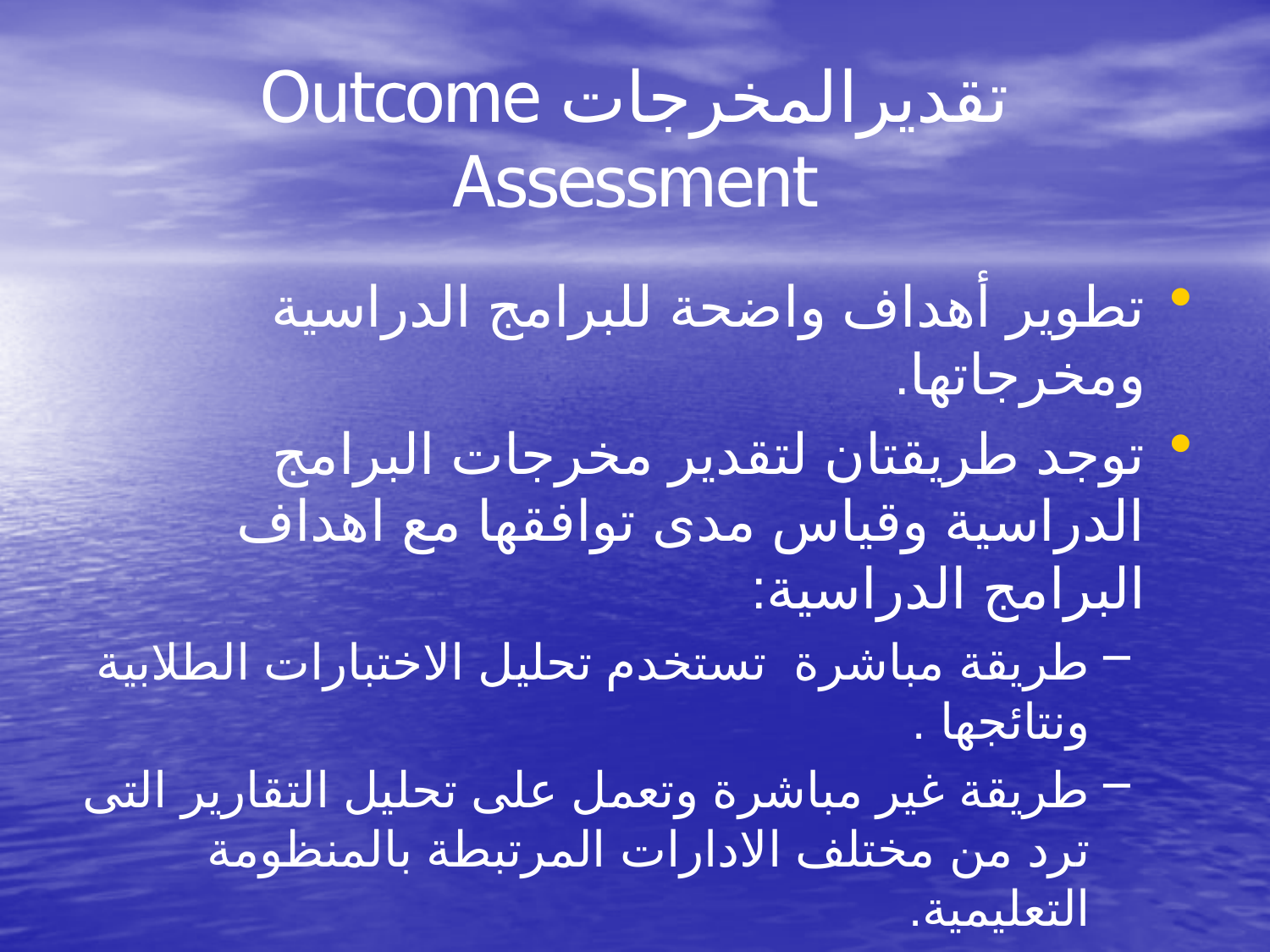

# تقديرالمخرجات Outcome Assessment
تطوير أهداف واضحة للبرامج الدراسية ومخرجاتها.
توجد طريقتان لتقدير مخرجات البرامج الدراسية وقياس مدى توافقها مع اهداف البرامج الدراسية:
طريقة مباشرة  تستخدم تحليل الاختبارات الطلابية ونتائجها .
طريقة غير مباشرة وتعمل على تحليل التقارير التى ترد من مختلف الادارات المرتبطة بالمنظومة التعليمية.